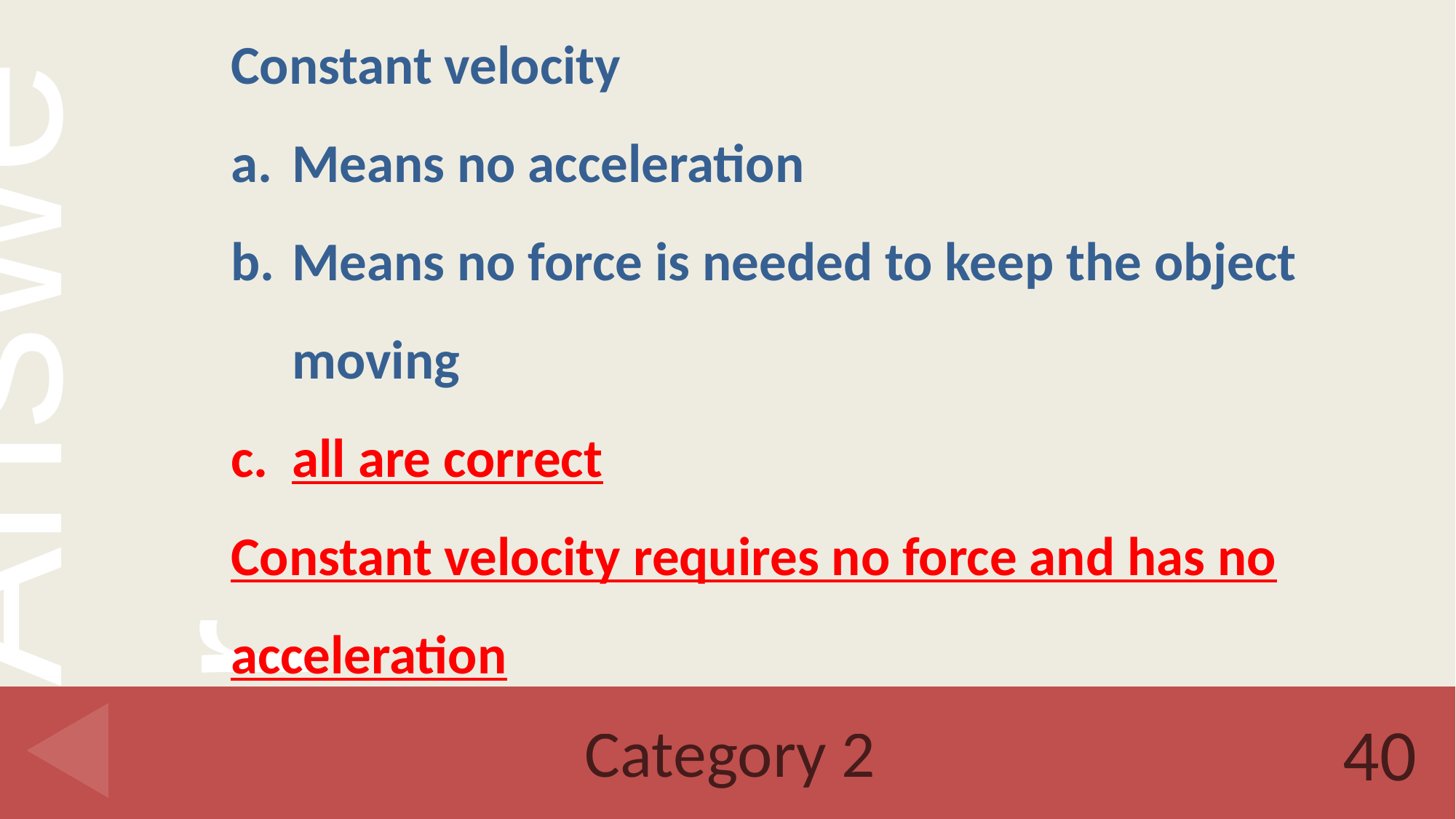

Constant velocity
Means no acceleration
Means no force is needed to keep the object moving
all are correct
Constant velocity requires no force and has no acceleration
# Category 2
40